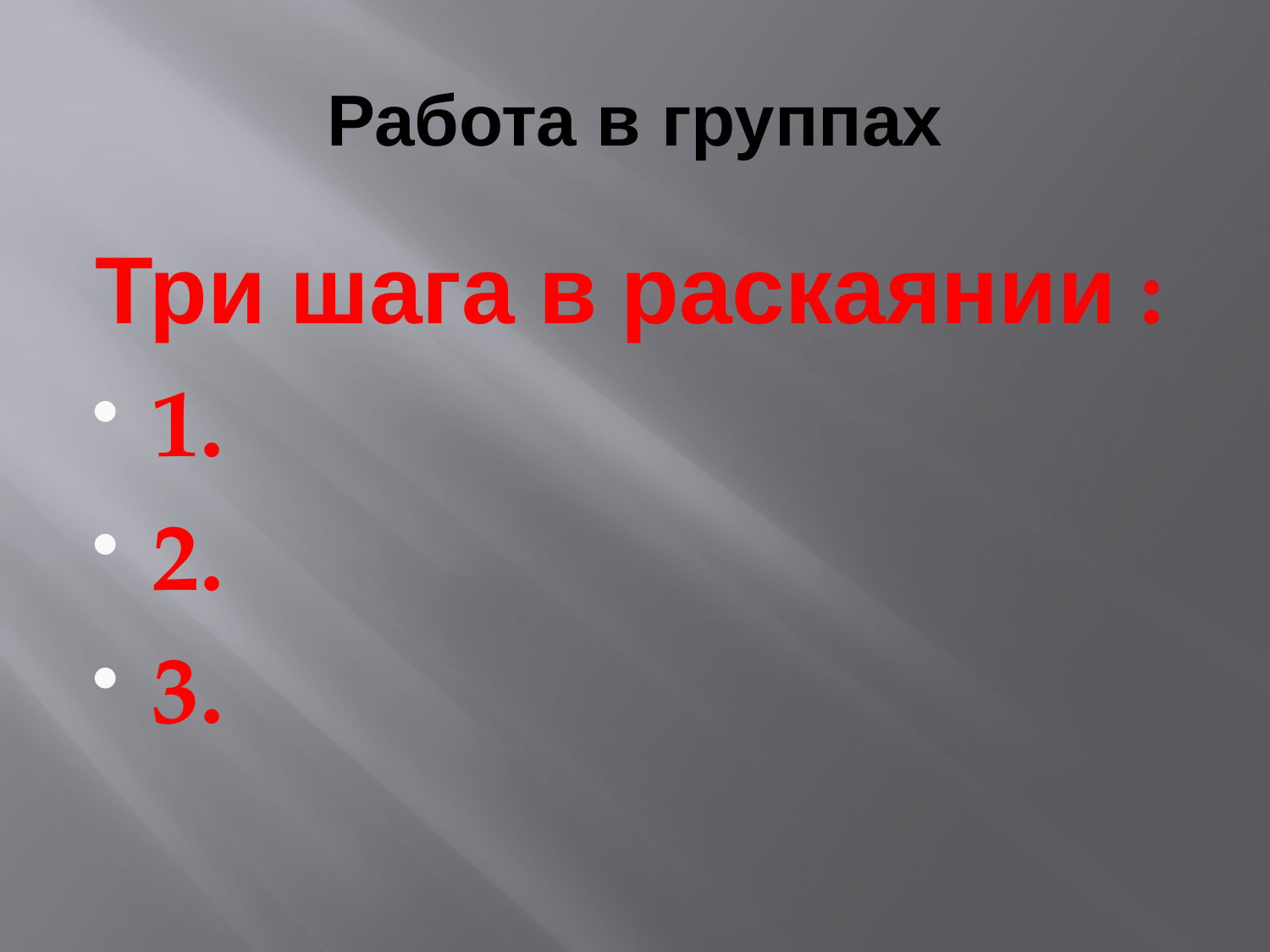

# Работа в группах
Три шага в раскаянии :
1.
2.
3.